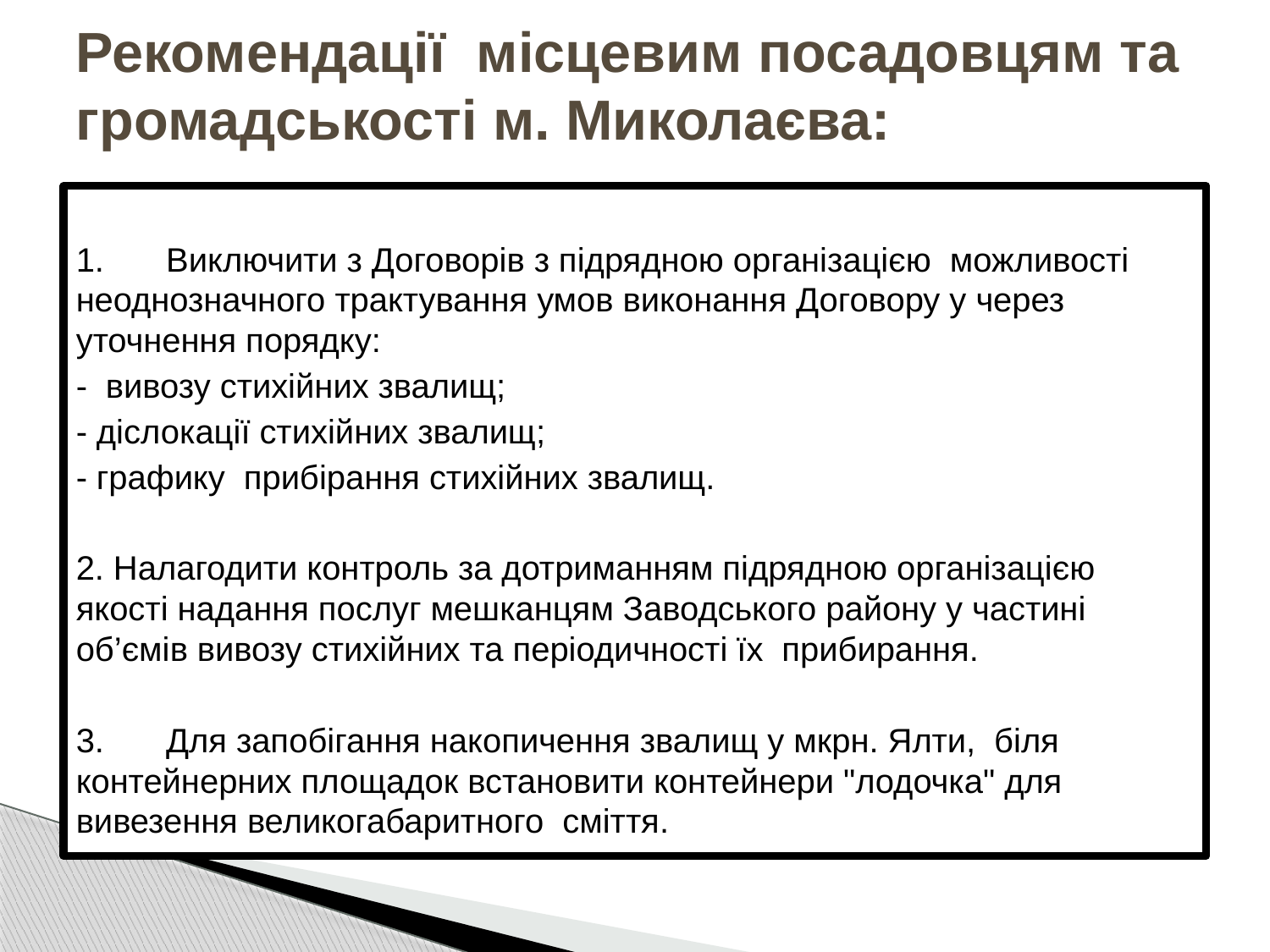

# Рекомендації  місцевим посадовцям та громадськості м. Миколаєва:

1.	Виключити з Договорів з підрядною організацією  можливості неоднозначного трактування умов виконання Договору у через уточнення порядку:
-  вивозу стихійних звалищ;
- діслокації стихійних звалищ;
- графику  прибірання стихійних звалищ.

2. Налагодити контроль за дотриманням підрядною організацією якості надання послуг мешканцям Заводського району у частині об’ємів вивозу стихійних та періодичності їх  прибирання.

3.	Для запобігання накопичення звалищ у мкрн. Ялти,  біля  контейнерних площадок встановити контейнери "лодочка" для вивезення великогабаритного  сміття.